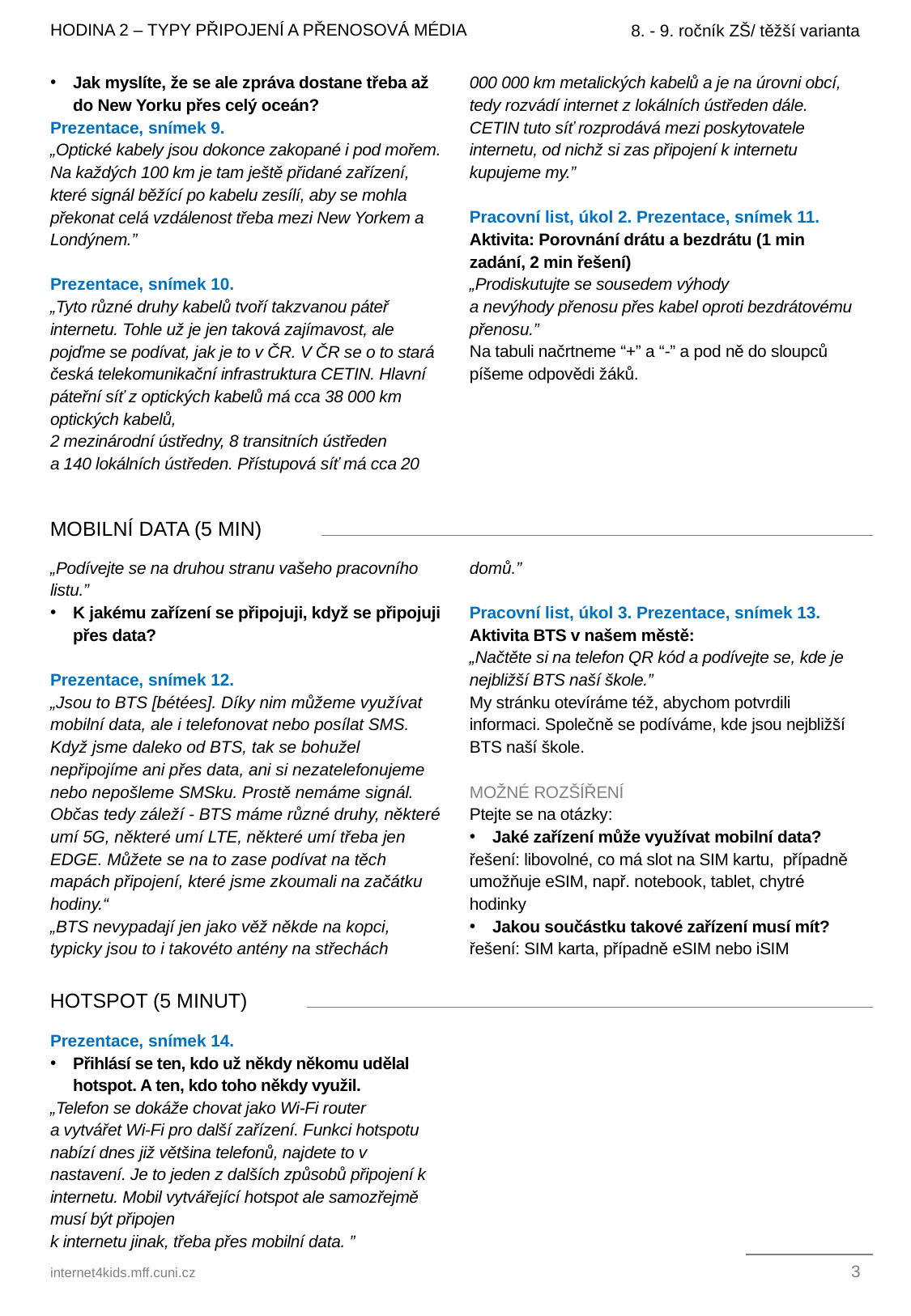

HODINA 2 – TYPY PŘIPOJENÍ A PŘENOSOVÁ MÉDIA
8. - 9. ročník ZŠ/ těžší varianta
Jak myslíte, že se ale zpráva dostane třeba až do New Yorku přes celý oceán?
Prezentace, snímek 9.
„Optické kabely jsou dokonce zakopané i pod mořem. Na každých 100 km je tam ještě přidané zařízení, které signál běžící po kabelu zesílí, aby se mohla překonat celá vzdálenost třeba mezi New Yorkem a Londýnem.”
Prezentace, snímek 10.
„Tyto různé druhy kabelů tvoří takzvanou páteř internetu. Tohle už je jen taková zajímavost, ale pojďme se podívat, jak je to v ČR. V ČR se o to stará česká telekomunikační infrastruktura CETIN. Hlavní páteřní síť z optických kabelů má cca 38 000 km optických kabelů,
2 mezinárodní ústředny, 8 transitních ústředen
a 140 lokálních ústředen. Přístupová síť má cca 20 000 000 km metalických kabelů a je na úrovni obcí, tedy rozvádí internet z lokálních ústředen dále. CETIN tuto síť rozprodává mezi poskytovatele internetu, od nichž si zas připojení k internetu kupujeme my.”
Pracovní list, úkol 2. Prezentace, snímek 11.
Aktivita: Porovnání drátu a bezdrátu (1 min zadání, 2 min řešení)
„Prodiskutujte se sousedem výhody
a nevýhody přenosu přes kabel oproti bezdrátovému přenosu.”
Na tabuli načrtneme “+” a “-” a pod ně do sloupců píšeme odpovědi žáků.
Mobilní data (5 min)
„Podívejte se na druhou stranu vašeho pracovního listu.”
K jakému zařízení se připojuji, když se připojuji přes data?
Prezentace, snímek 12.
„Jsou to BTS [bétées]. Díky nim můžeme využívat mobilní data, ale i telefonovat nebo posílat SMS. Když jsme daleko od BTS, tak se bohužel nepřipojíme ani přes data, ani si nezatelefonujeme nebo nepošleme SMSku. Prostě nemáme signál. Občas tedy záleží - BTS máme různé druhy, některé umí 5G, některé umí LTE, některé umí třeba jen EDGE. Můžete se na to zase podívat na těch mapách připojení, které jsme zkoumali na začátku hodiny.“
„BTS nevypadají jen jako věž někde na kopci, typicky jsou to i takovéto antény na střechách domů.”
Pracovní list, úkol 3. Prezentace, snímek 13. Aktivita BTS v našem městě:
„Načtěte si na telefon QR kód a podívejte se, kde je nejbližší BTS naší škole.”
My stránku otevíráme též, abychom potvrdili informaci. Společně se podíváme, kde jsou nejbližší BTS naší škole.

MOŽNÉ ROZŠÍŘENÍ
Ptejte se na otázky:
Jaké zařízení může využívat mobilní data?
řešení: libovolné, co má slot na SIM kartu,  případně umožňuje eSIM, např. notebook, tablet, chytré hodinky
Jakou součástku takové zařízení musí mít?
řešení: SIM karta, případně eSIM nebo iSIM
Hotspot (5 minut)
Prezentace, snímek 14.
Přihlásí se ten, kdo už někdy někomu udělal hotspot. A ten, kdo toho někdy využil.
„Telefon se dokáže chovat jako Wi-Fi router
a vytvářet Wi-Fi pro další zařízení. Funkci hotspotu nabízí dnes již většina telefonů, najdete to v nastavení. Je to jeden z dalších způsobů připojení k internetu. Mobil vytvářející hotspot ale samozřejmě musí být připojen
k internetu jinak, třeba přes mobilní data. ”
3
internet4kids.mff.cuni.cz